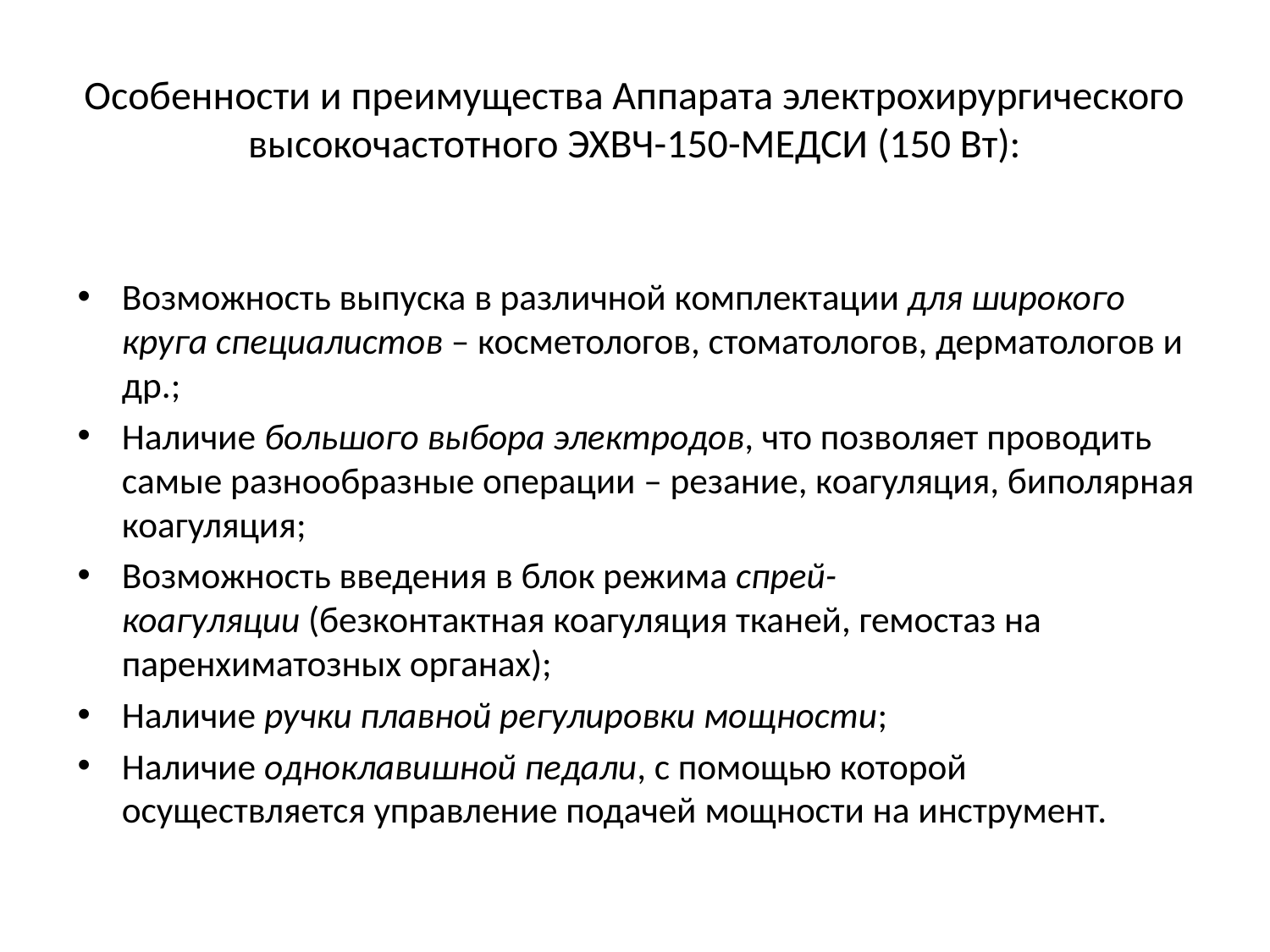

# Особенности и преимущества Аппарата электрохирургического высокочастотного ЭХВЧ-150-МЕДСИ (150 Вт):

Возможность выпуска в различной комплектации для широкого круга специалистов – косметологов, стоматологов, дерматологов и др.;
Наличие большого выбора электродов, что позволяет проводить самые разнообразные операции – резание, коагуляция, биполярная коагуляция;
Возможность введения в блок режима спрей-коагуляции (безконтактная коагуляция тканей, гемостаз на паренхиматозных органах);
Наличие ручки плавной регулировки мощности;
Наличие одноклавишной педали, с помощью которой осуществляется управление подачей мощности на инструмент.